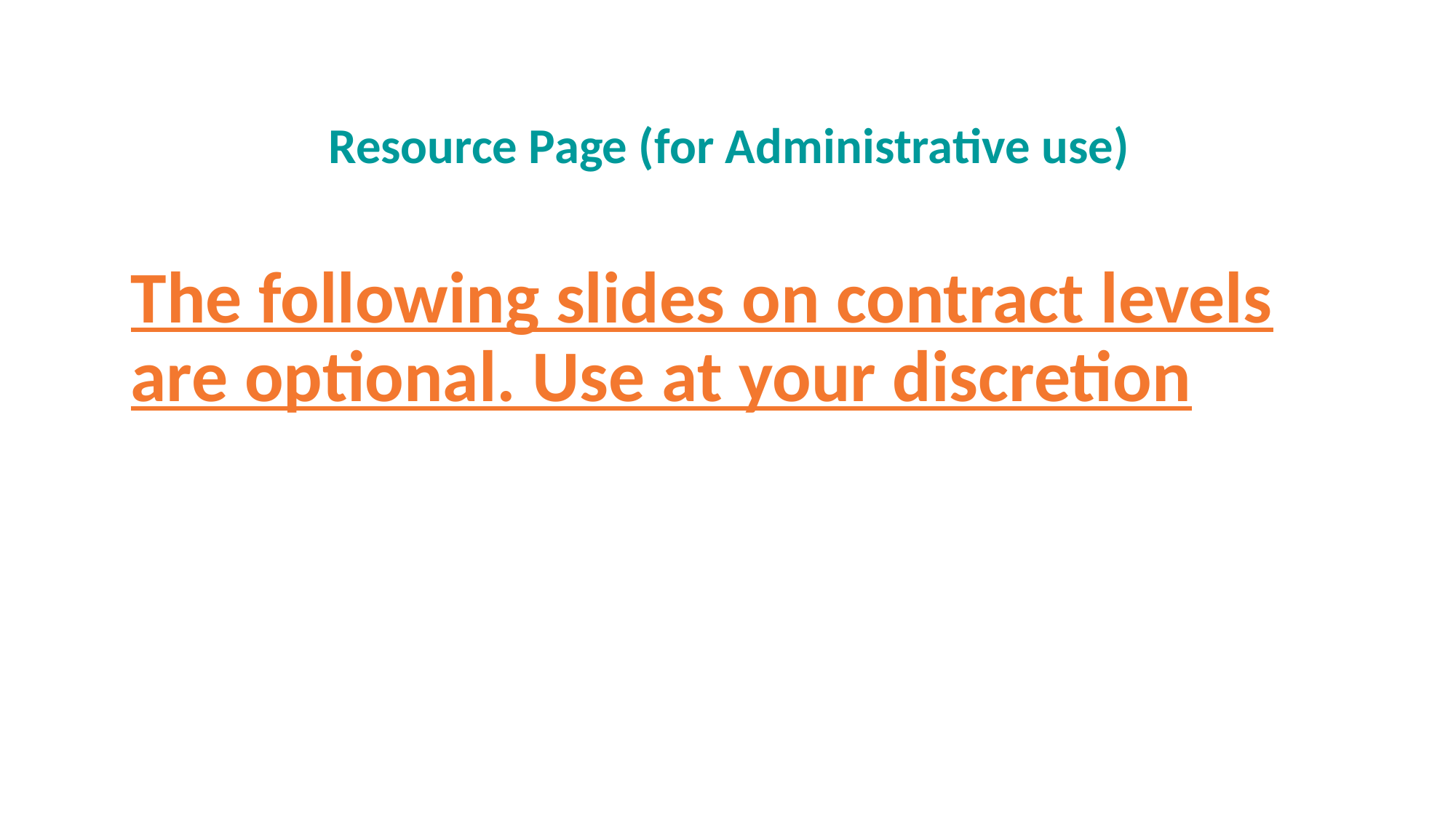

# Resource Page (for Administrative use)

The following slides on contract levels are optional. Use at your discretion